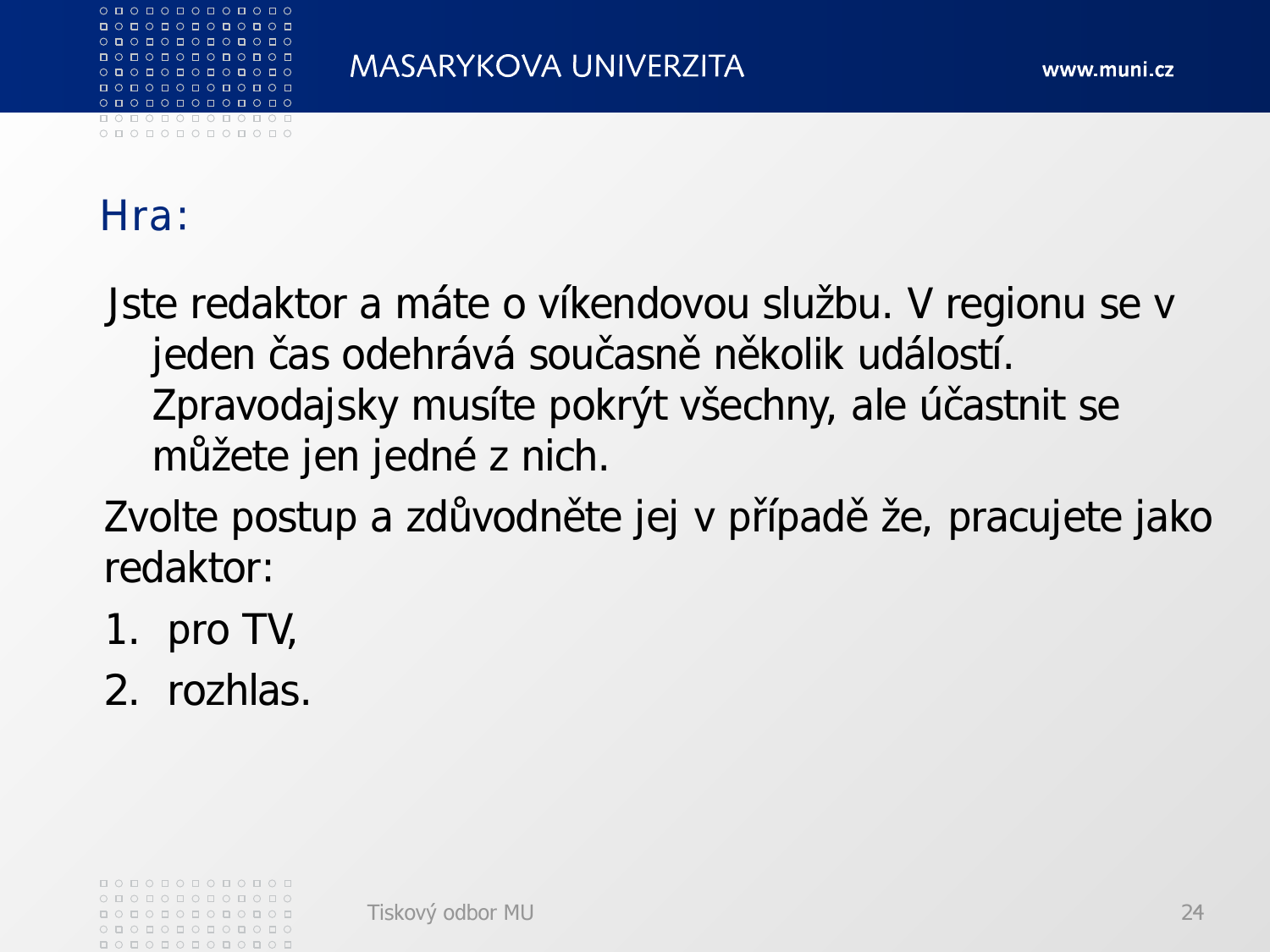

# Hra:
Jste redaktor a máte o víkendovou službu. V regionu se v jeden čas odehrává současně několik událostí. Zpravodajsky musíte pokrýt všechny, ale účastnit se můžete jen jedné z nich.
Zvolte postup a zdůvodněte jej v případě že, pracujete jako redaktor:
pro TV,
rozhlas.

Tiskový odbor MU
24